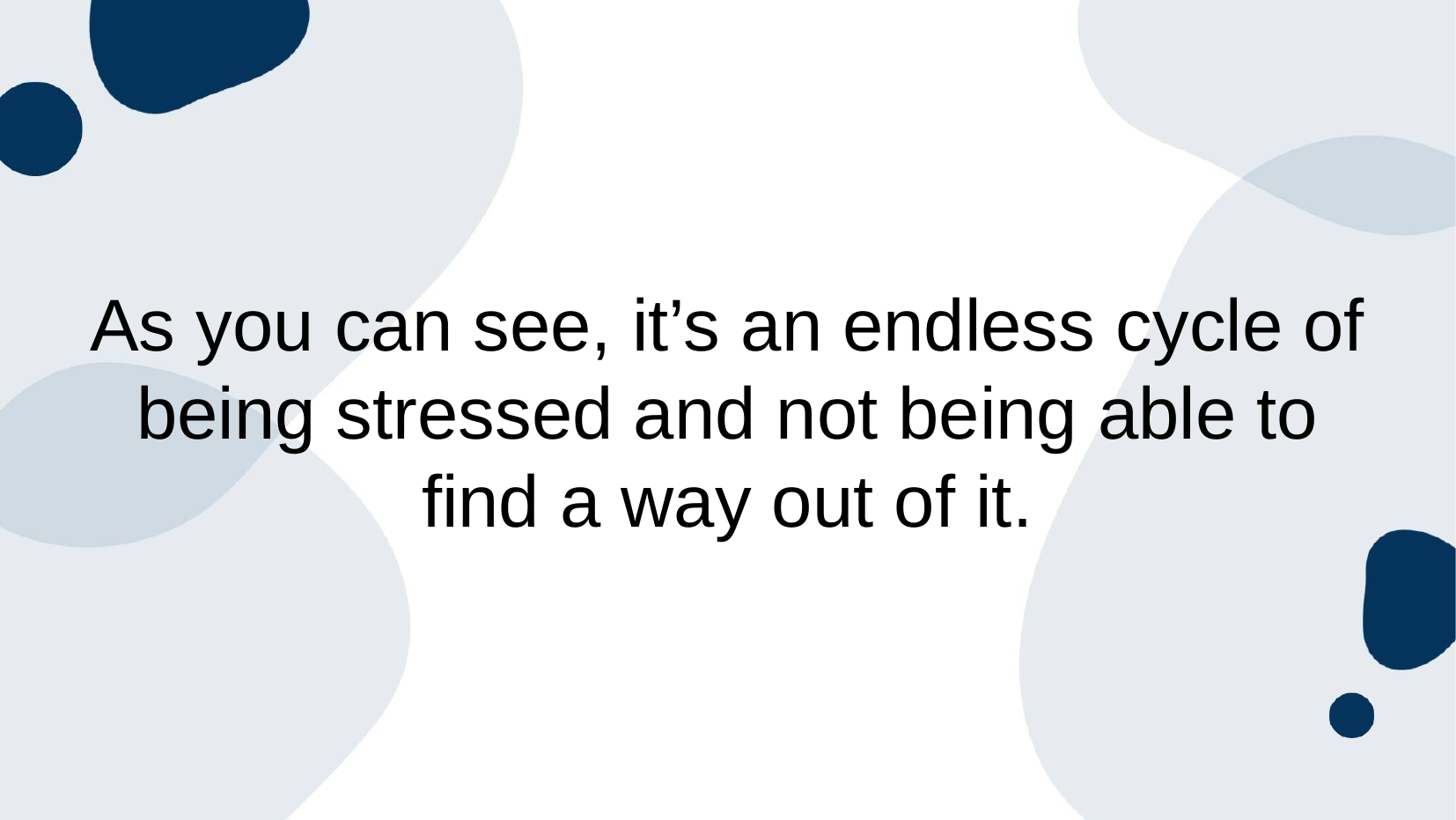

As you can see, it’s an endless cycle of being stressed and not being able to find a way out of it.